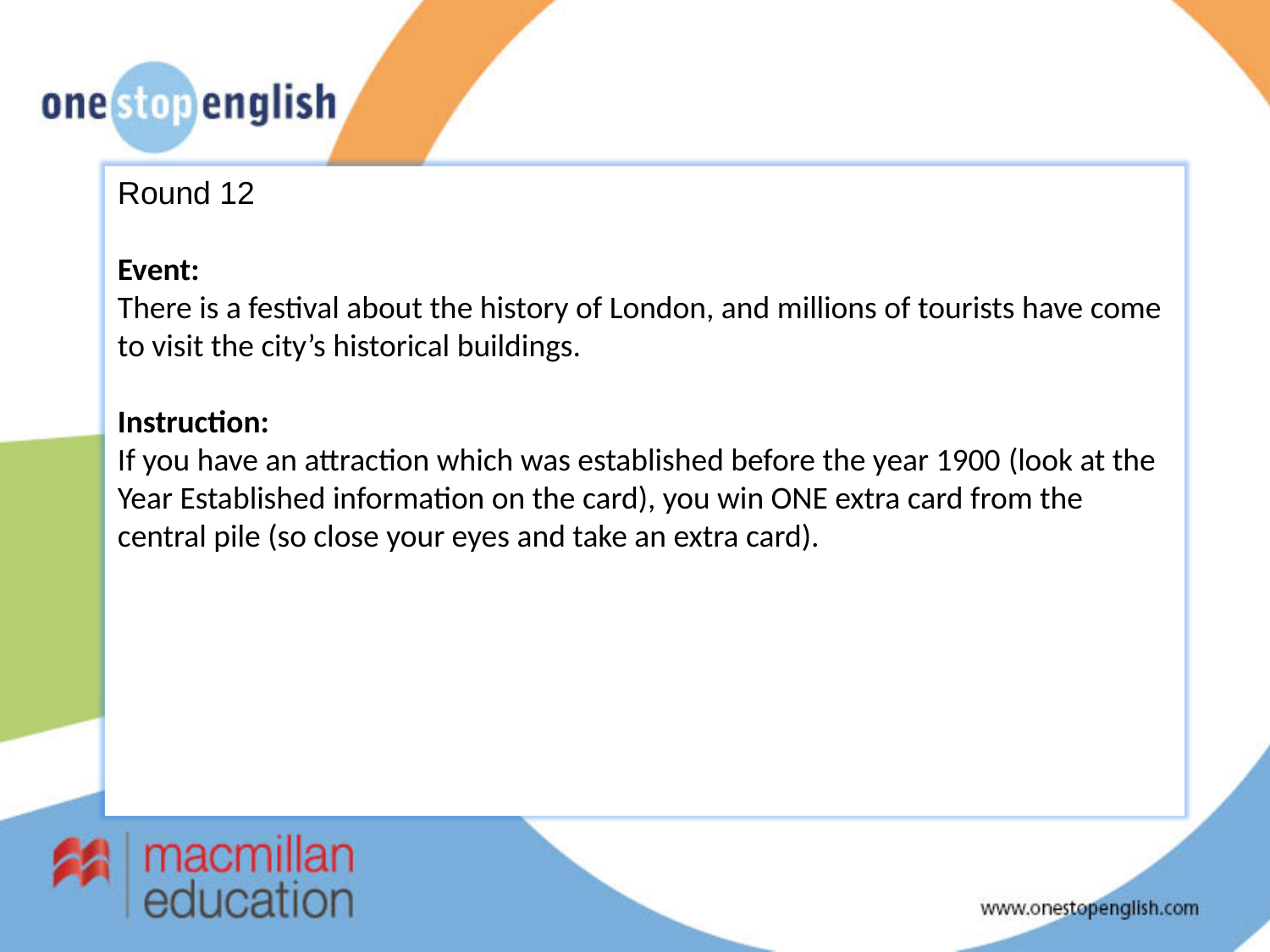

Round 12

Event:
There is a festival about the history of London, and millions of tourists have come to visit the city’s historical buildings.

Instruction:
If you have an attraction which was established before the year 1900 (look at the Year Established information on the card), you win ONE extra card from the central pile (so close your eyes and take an extra card).